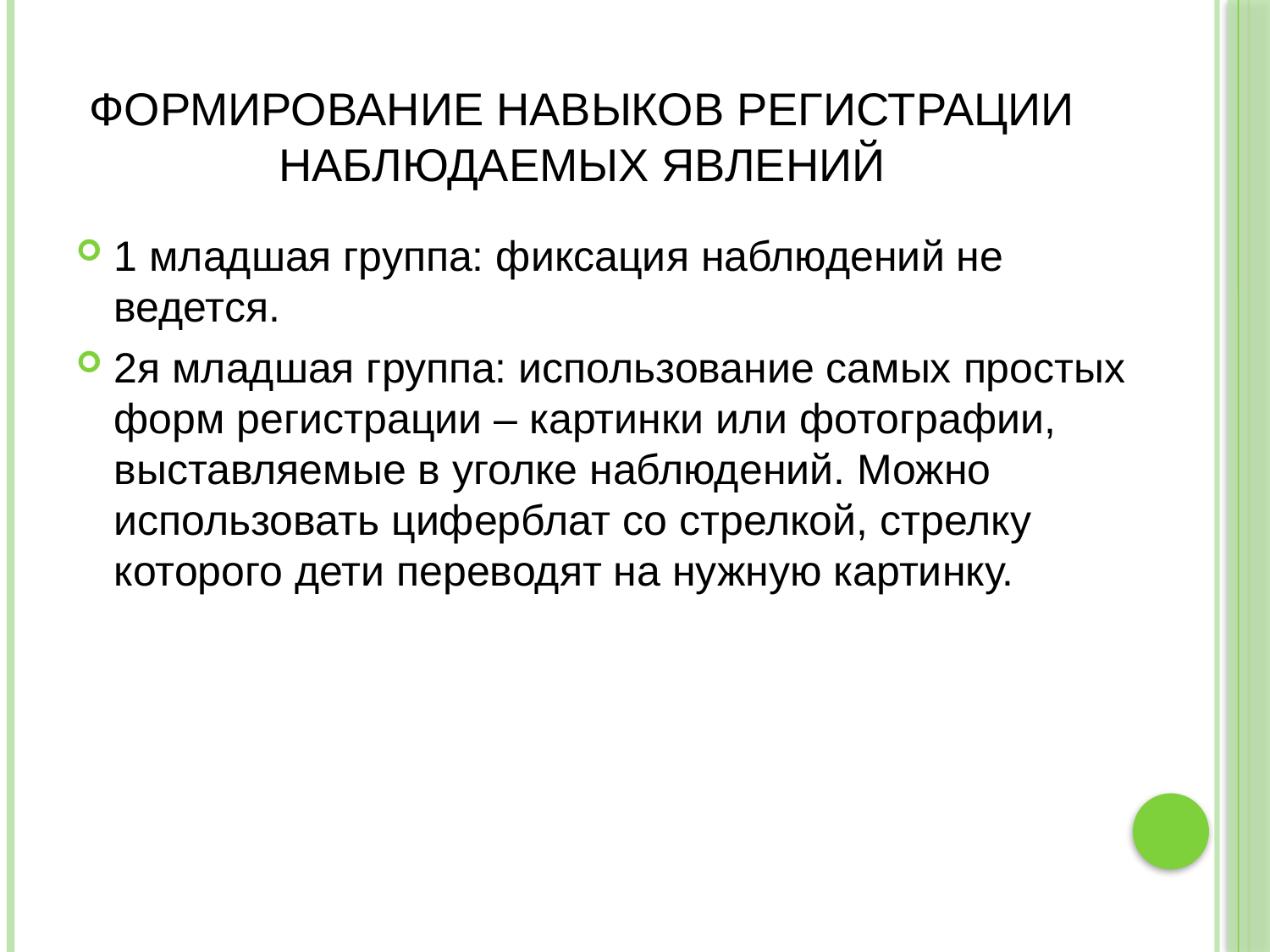

# Формирование навыков регистрации наблюдаемых явлений
1 младшая группа: фиксация наблюдений не ведется.
2я младшая группа: использование самых простых форм регистрации – картинки или фотографии, выставляемые в уголке наблюдений. Можно использовать циферблат со стрелкой, стрелку которого дети переводят на нужную картинку.